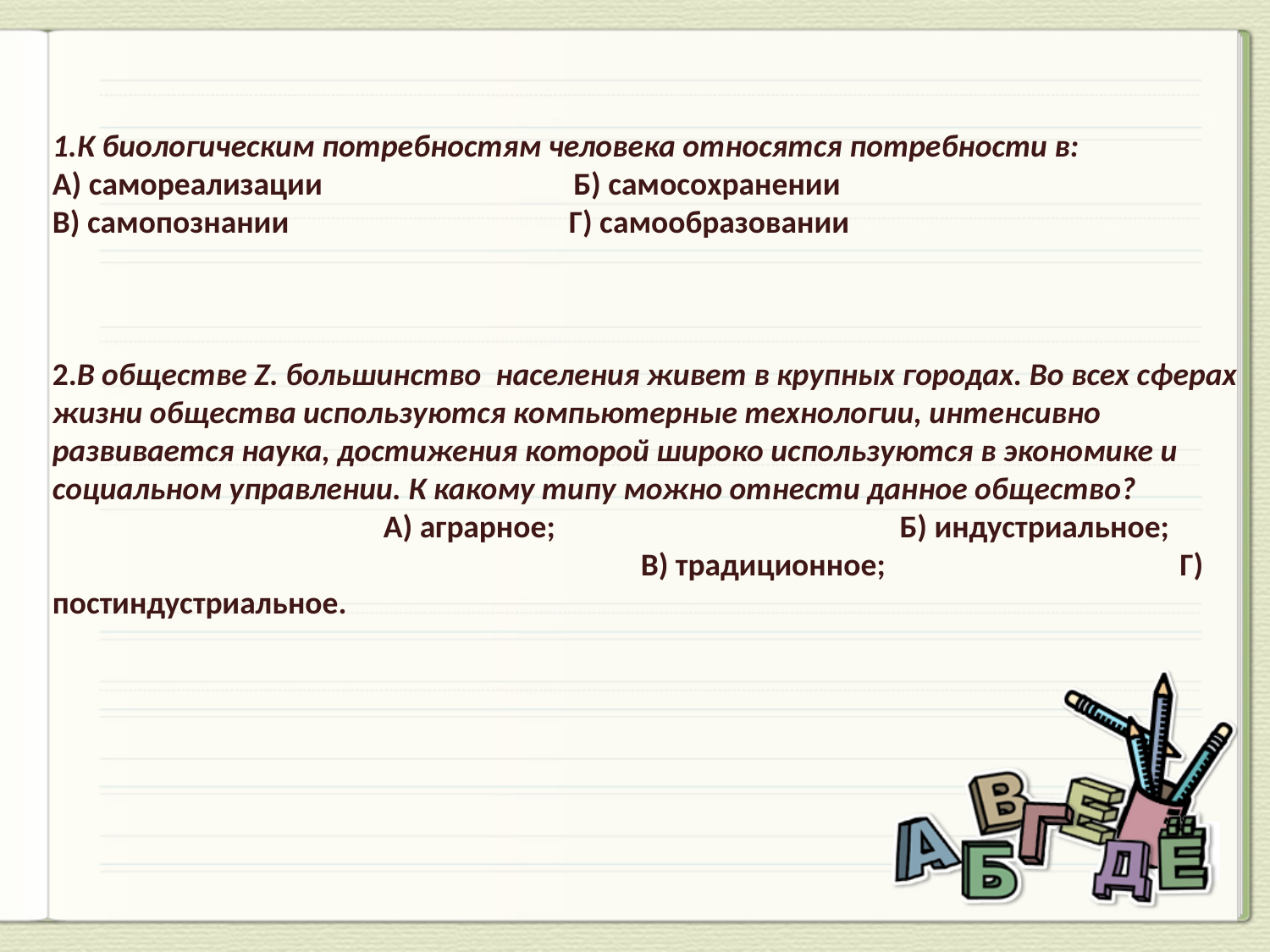

# 1.К биологическим потребностям человека относятся потребности в: А) самореализации                                   Б) самосохранении В) самопознании                                       Г) самообразовании   2.В обществе Z. большинство  населения живет в крупных городах. Во всех сферах жизни общества используются компьютерные технологии, интенсивно развивается наука, достижения которой широко используются в экономике и социальном управлении. К какому типу можно отнести данное общество?                                                               А) аграрное;                                                Б) индустриальное;                                                                                               В) традиционное;                                         Г) постиндустриальное.